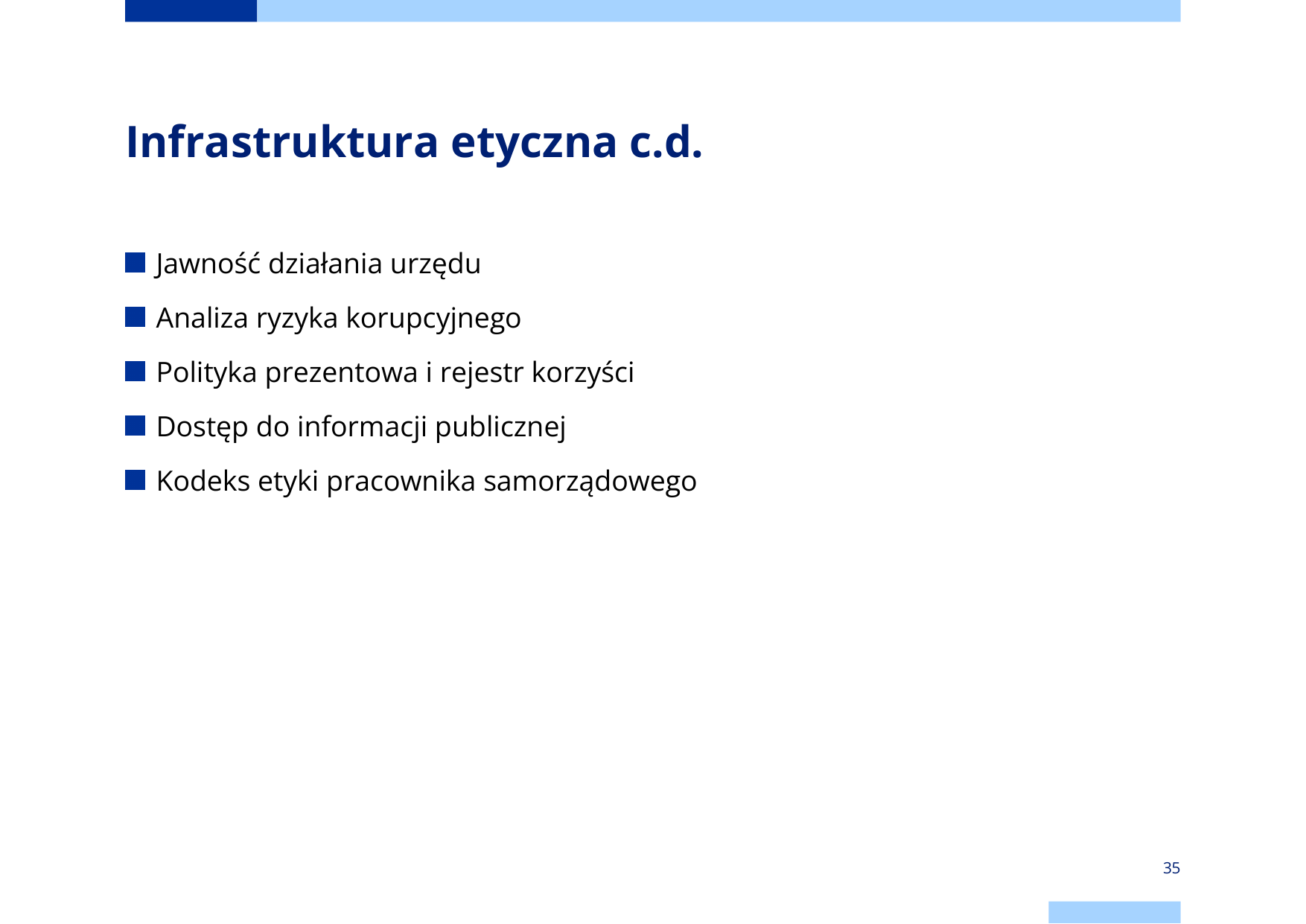

# Infrastruktura etyczna c.d.
Jawność działania urzędu
Analiza ryzyka korupcyjnego
Polityka prezentowa i rejestr korzyści
Dostęp do informacji publicznej
Kodeks etyki pracownika samorządowego

35